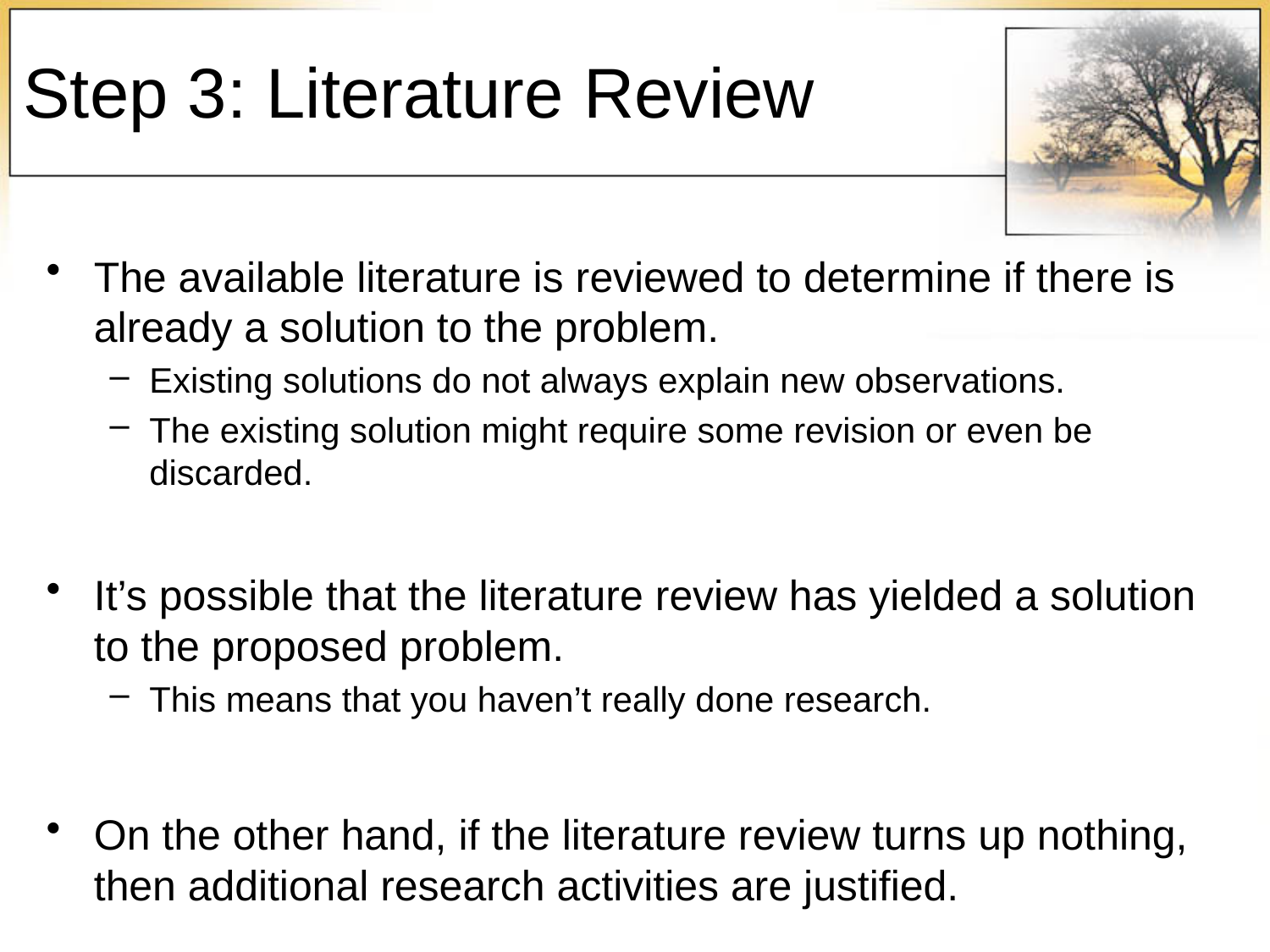

# Step 3: Literature Review
The available literature is reviewed to determine if there is already a solution to the problem.
Existing solutions do not always explain new observations.
The existing solution might require some revision or even be discarded.

It’s possible that the literature review has yielded a solution to the proposed problem.
This means that you haven’t really done research.

On the other hand, if the literature review turns up nothing, then additional research activities are justified.